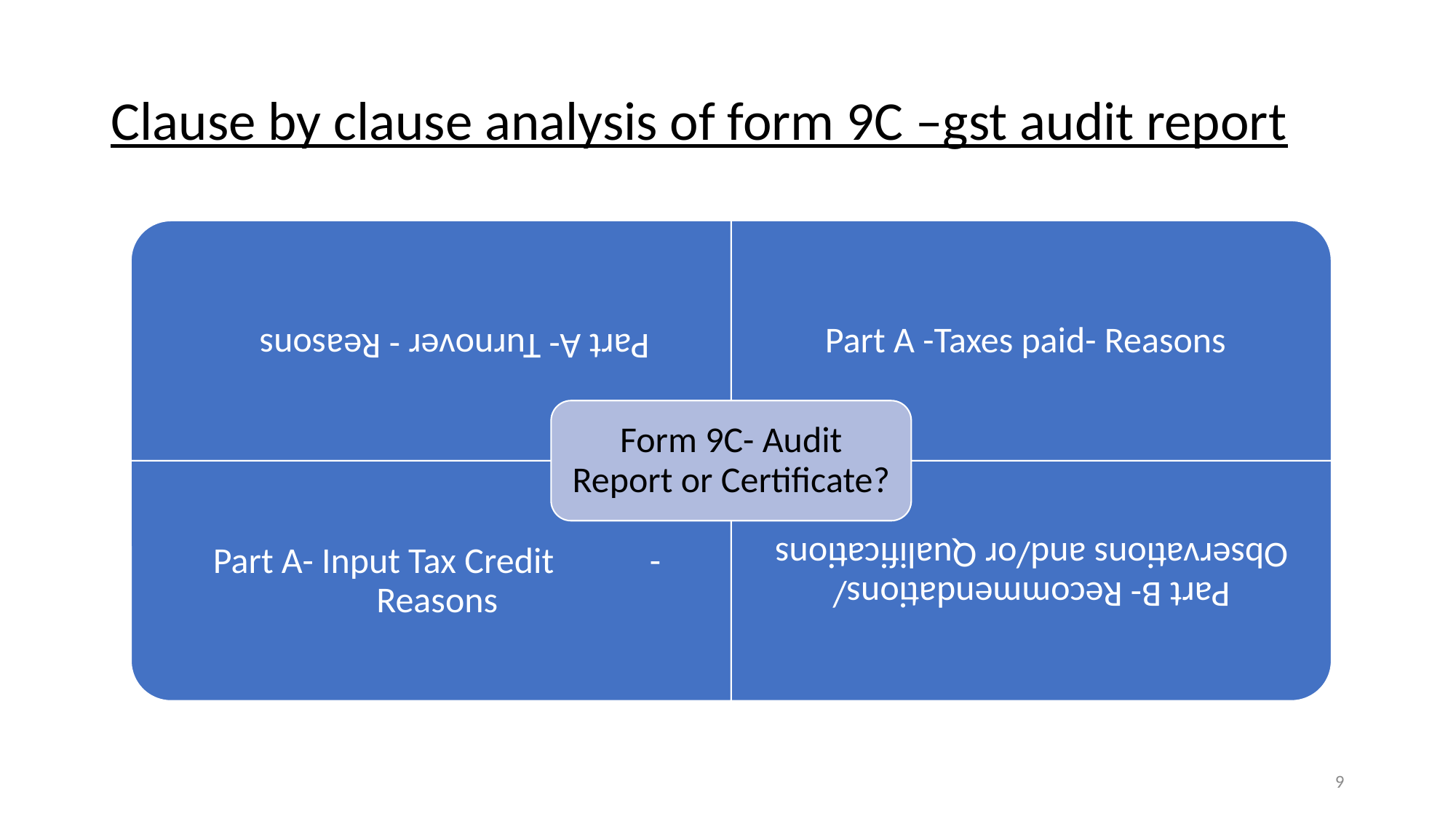

# Clause by clause analysis of form 9C –gst audit report
Part A- Turnover - Reasons
Part A -Taxes paid- Reasons
Part A- Input Tax Credit	- Reasons
Part B- Recommendations/ Observations and/or Qualifications
Form 9C- Audit Report or Certificate?
9